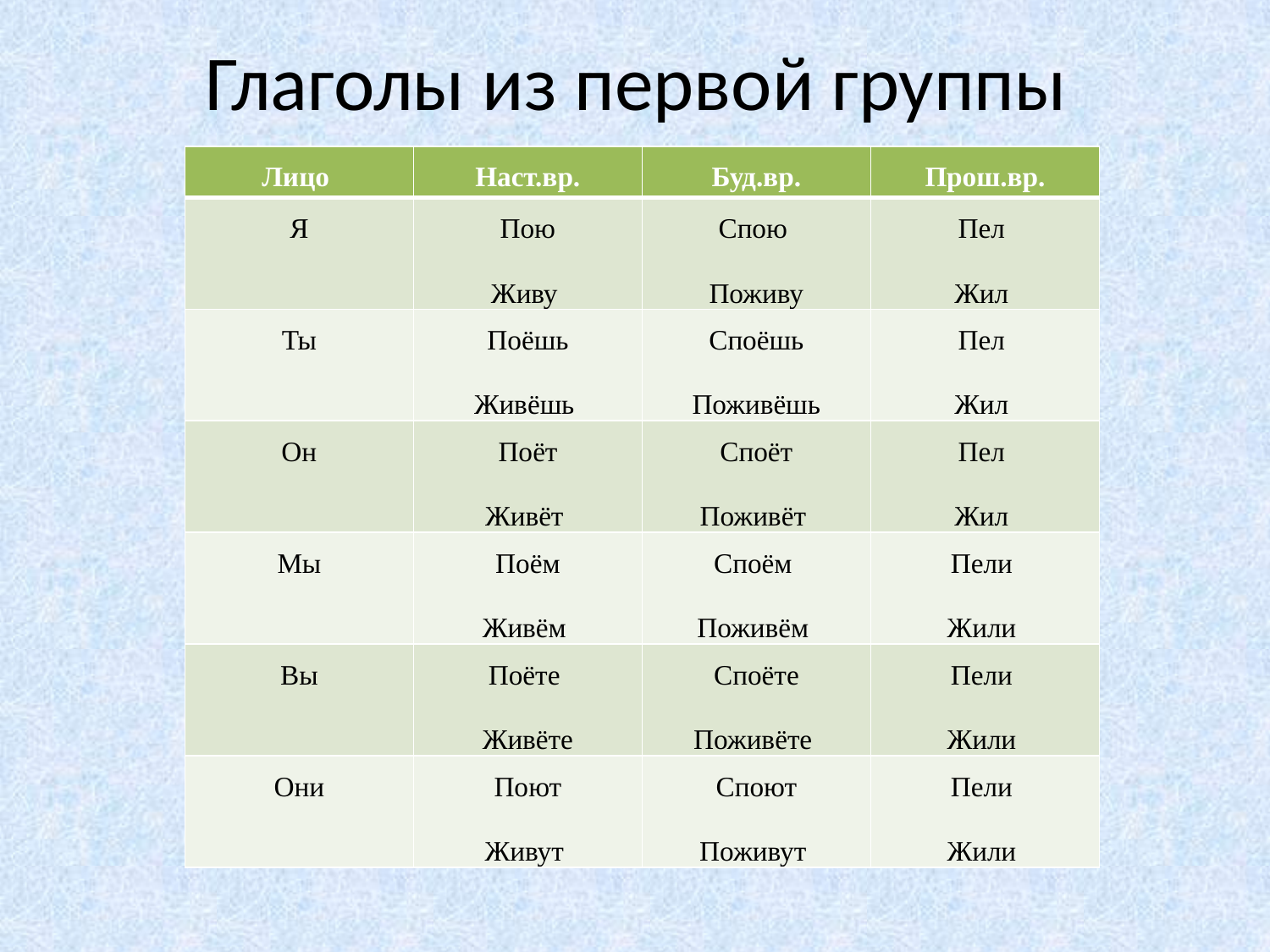

# Глаголы из первой группы
| Лицо | Наст.вр. | Буд.вр. | Прош.вр. |
| --- | --- | --- | --- |
| Я | Пою Живу | Спою Поживу | Пел Жил |
| Ты | Поёшь Живёшь | Споёшь Поживёшь | Пел Жил |
| Он | Поёт Живёт | Споёт Поживёт | Пел Жил |
| Мы | Поём Живём | Споём Поживём | Пели Жили |
| Вы | Поёте Живёте | Споёте Поживёте | Пели Жили |
| Они | Поют Живут | Споют Поживут | Пели Жили |